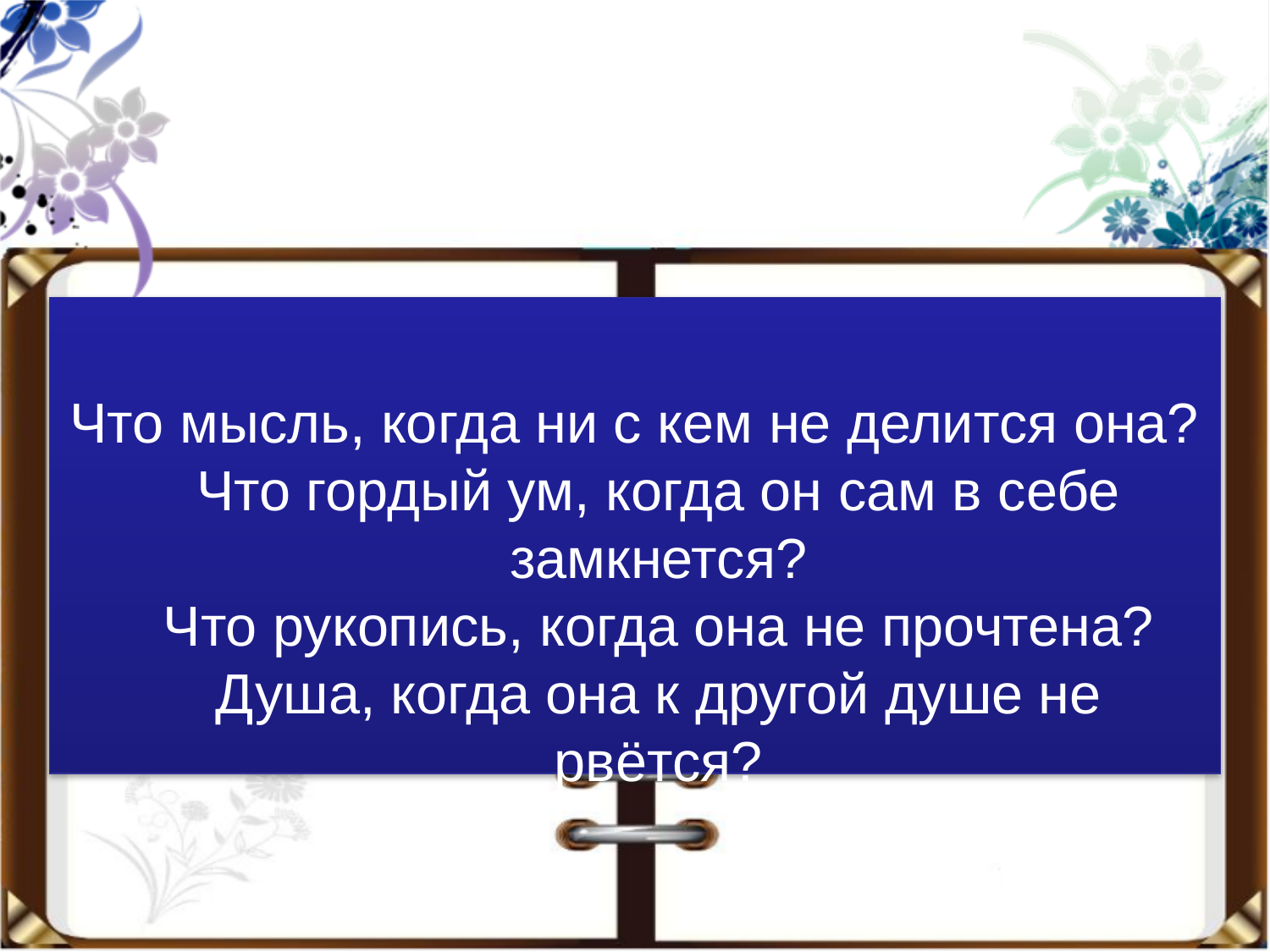

#

Что мысль, когда ни с кем не делится она?
Что гордый ум, когда он сам в себе замкнется?
Что рукопись, когда она не прочтена?
Душа, когда она к другой душе не рвётся?